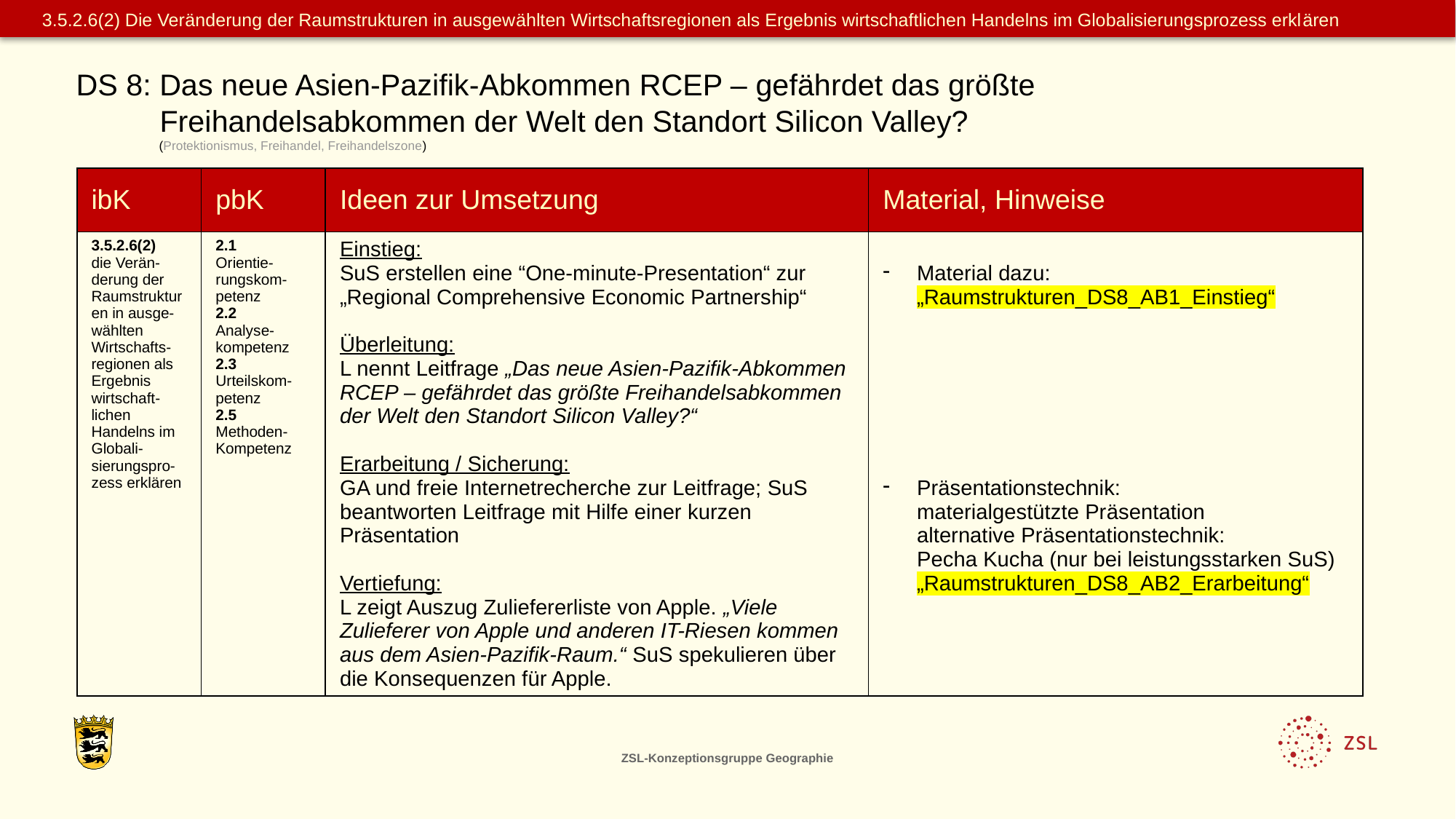

3.5.2.6(2) Die Veränderung der Raumstrukturen in ausgewählten Wirtschaftsregionen als Ergebnis wirtschaftlichen Handelns im Globalisierungsprozess erklären
DS 8: Das neue Asien-Pazifik-Abkommen RCEP – gefährdet das größte
          Freihandelsabkommen der Welt den Standort Silicon Valley?
                        (Protektionismus, Freihandel, Freihandelszone)

| ibK | pbK | Ideen zur Umsetzung | Material, Hinweise |
| --- | --- | --- | --- |
| 3.5.2.6(2) die Verän-derung der Raumstrukturen in ausge-wählten Wirtschafts-regionen als Ergebnis wirtschaft-lichen Handelns im Globali-sierungspro-zess erklären | 2.1 Orientie-rungskom-petenz 2.2 Analyse-kompetenz 2.3 Urteilskom-petenz 2.5 Methoden- Kompetenz | Einstieg: SuS erstellen eine “One-minute-Presentation“ zur „Regional Comprehensive Economic Partnership“ Überleitung: L nennt Leitfrage „Das neue Asien-Pazifik-Abkommen RCEP – gefährdet das größte Freihandelsabkommen der Welt den Standort Silicon Valley?“ Erarbeitung / Sicherung: GA und freie Internetrecherche zur Leitfrage; SuS beantworten Leitfrage mit Hilfe einer kurzen Präsentation Vertiefung: L zeigt Auszug Zuliefererliste von Apple. „Viele Zulieferer von Apple und anderen IT-Riesen kommen aus dem Asien-Pazifik-Raum.“ SuS spekulieren über die Konsequenzen für Apple. | Material dazu: „Raumstrukturen\_DS8\_AB1\_Einstieg“ Präsentationstechnik: materialgestützte Präsentation alternative Präsentationstechnik: Pecha Kucha (nur bei leistungsstarken SuS) „Raumstrukturen\_DS8\_AB2\_Erarbeitung“ |
ZSL-Konzeptionsgruppe Geographie